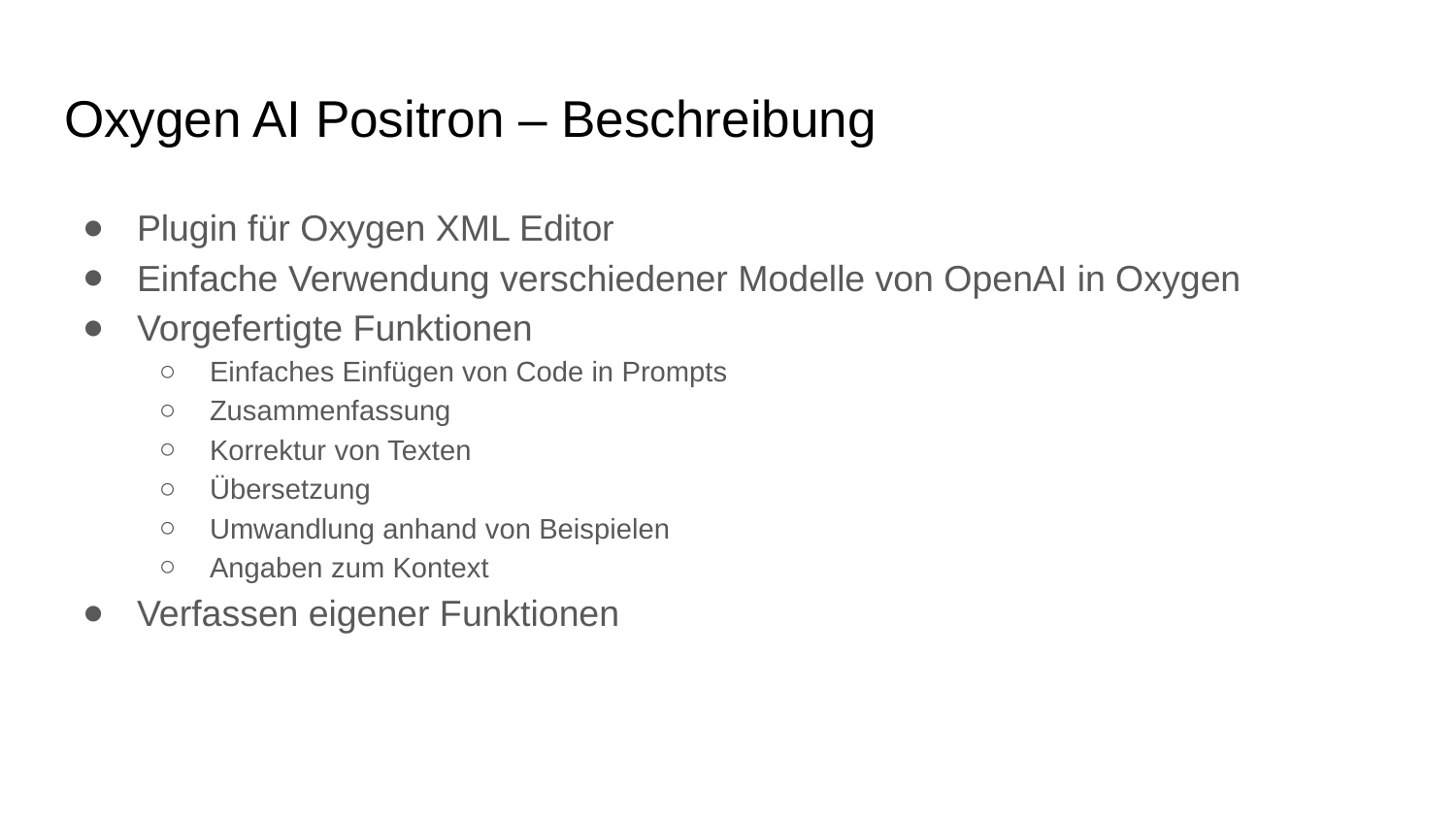

# Oxygen AI Positron – Beschreibung
Plugin für Oxygen XML Editor
Einfache Verwendung verschiedener Modelle von OpenAI in Oxygen
Vorgefertigte Funktionen
Einfaches Einfügen von Code in Prompts
Zusammenfassung
Korrektur von Texten
Übersetzung
Umwandlung anhand von Beispielen
Angaben zum Kontext
Verfassen eigener Funktionen